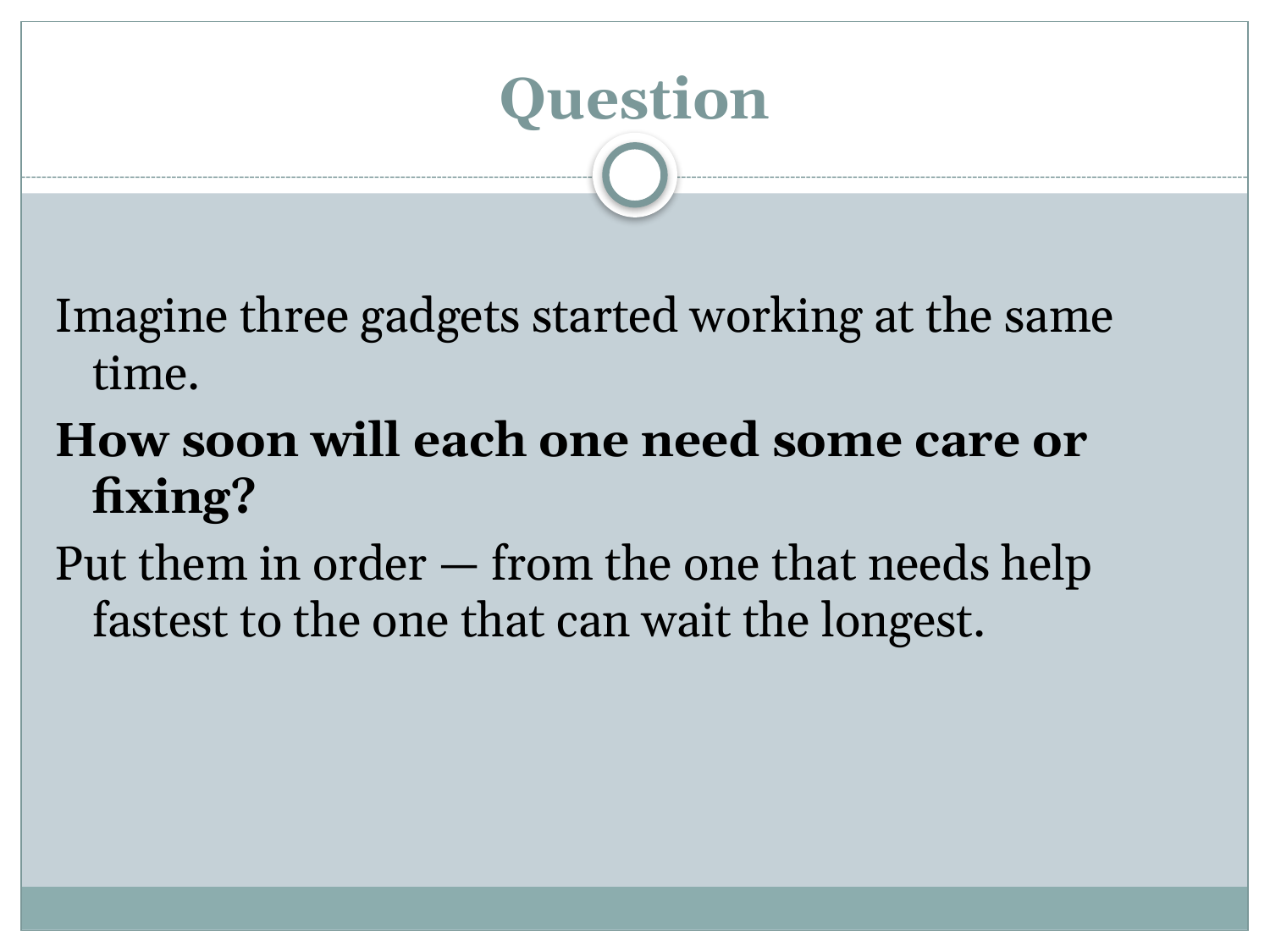

# Question

Imagine three gadgets started working at the same time.
How soon will each one need some care or fixing?
Put them in order — from the one that needs help fastest to the one that can wait the longest.